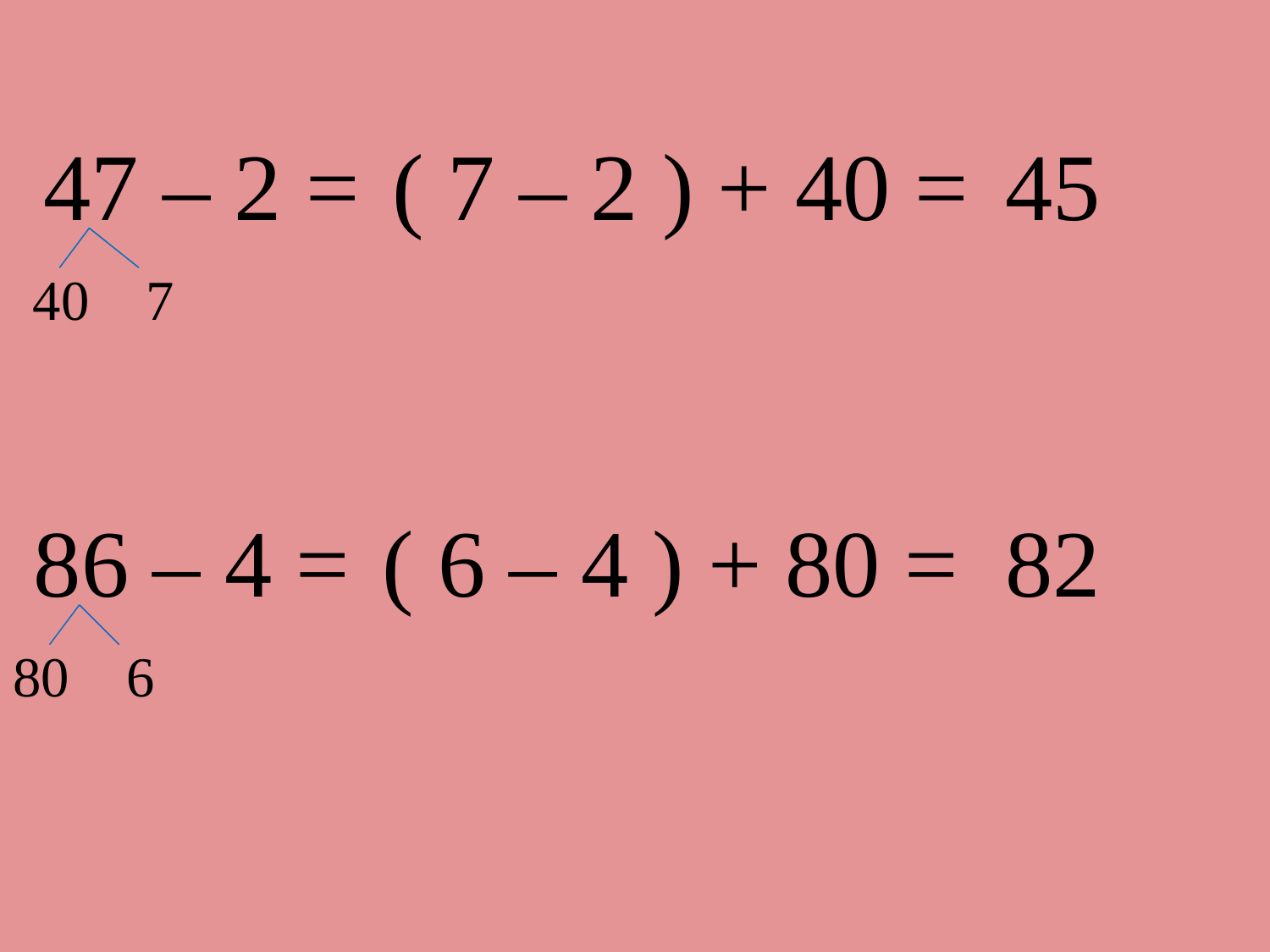

47 – 2 =
( 7 – 2 ) + 40 =
45
40    7
86 – 4 =
( 6 – 4 ) + 80 =
82
80    6